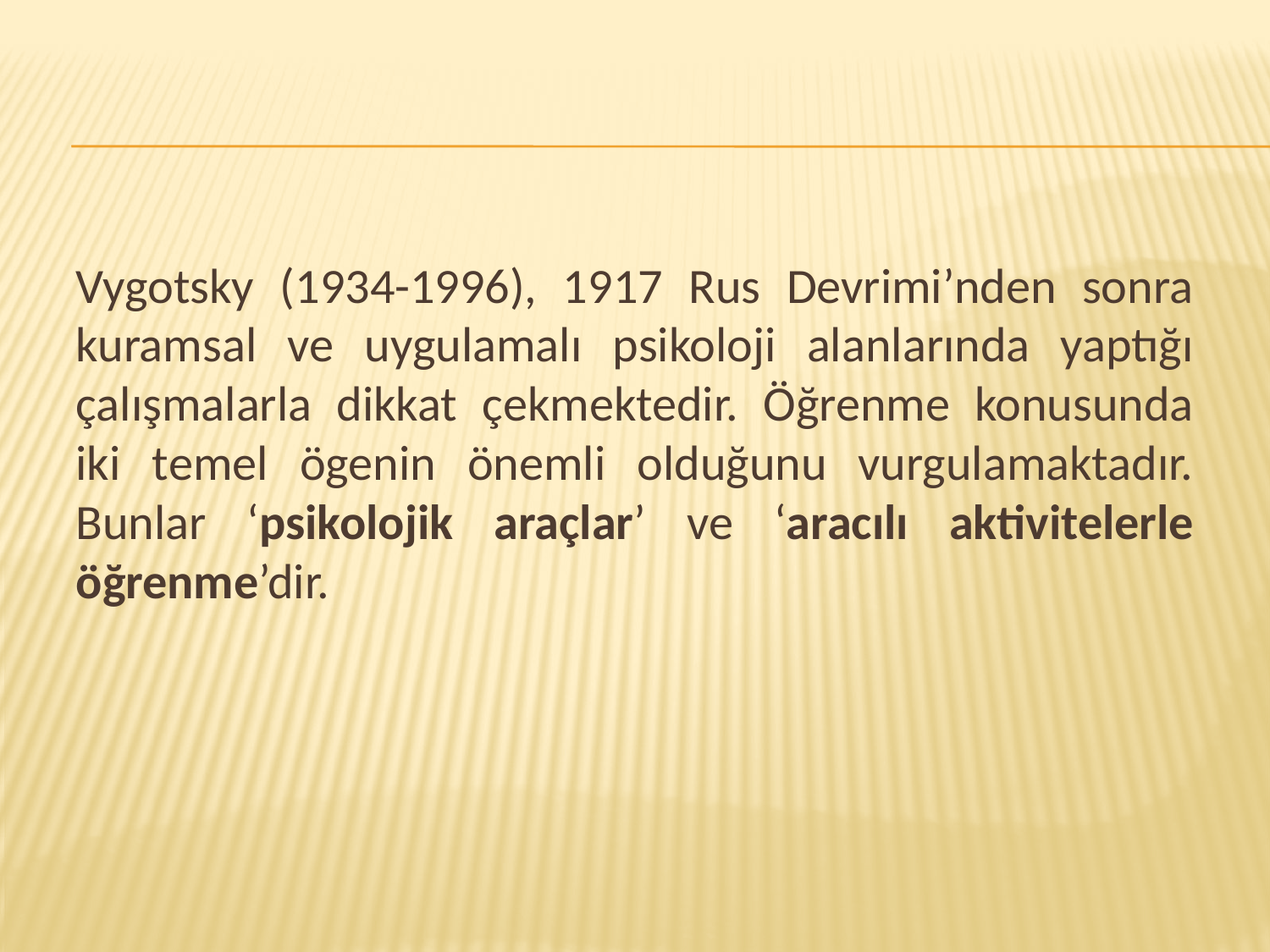

Vygotsky (1934-1996), 1917 Rus Devrimi’nden sonra kuramsal ve uygulamalı psikoloji alanlarında yaptığı çalışmalarla dikkat çekmektedir. Öğrenme konusunda iki temel ögenin önemli olduğunu vurgulamaktadır. Bunlar ‘psikolojik araçlar’ ve ‘aracılı aktivitelerle öğrenme’dir.